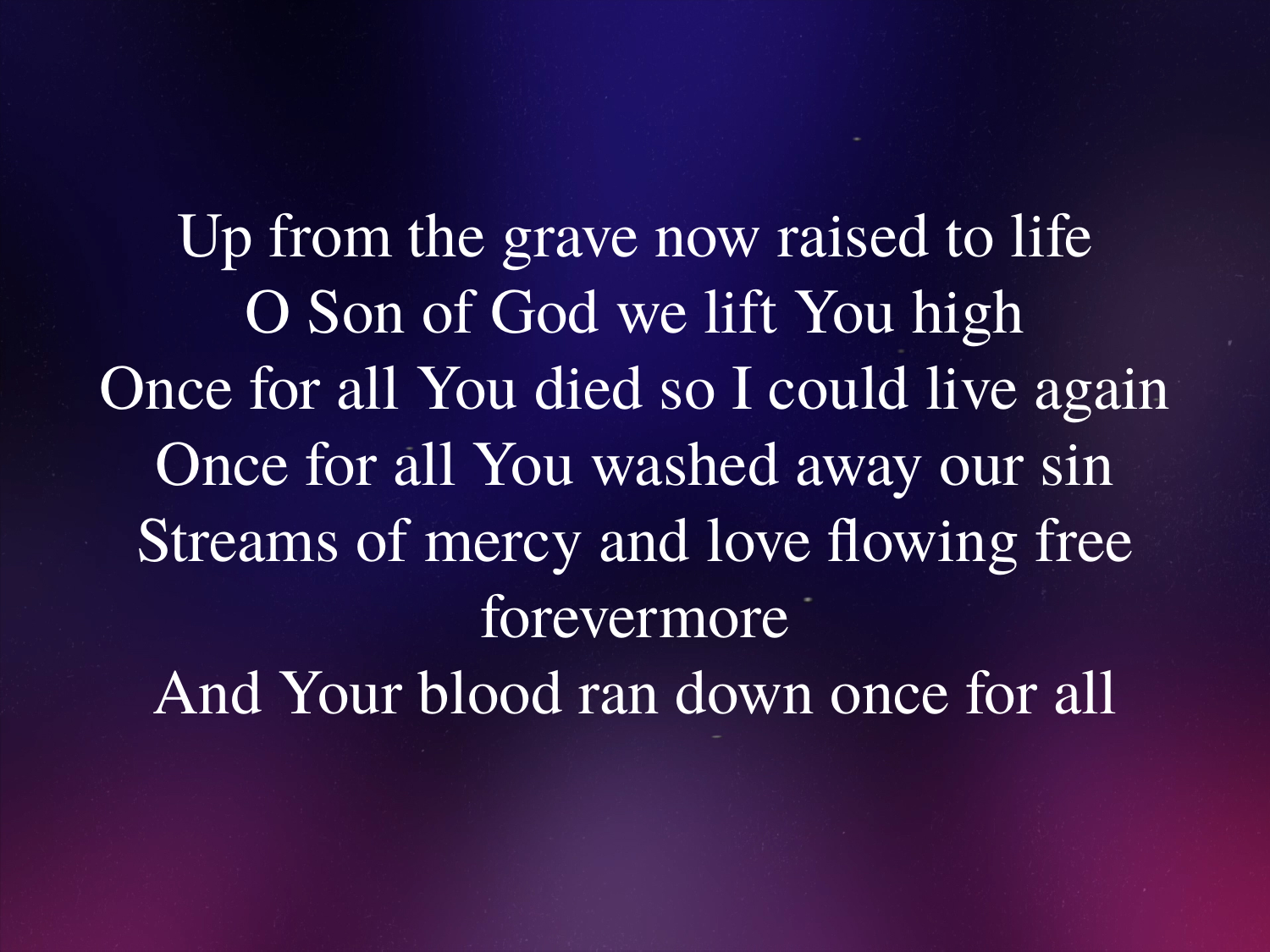

# Up from the grave now raised to life O Son of God we lift You high Once for all You died so I could live again Once for all You washed away our sin Streams of mercy and love flowing free forevermore And Your blood ran down once for all